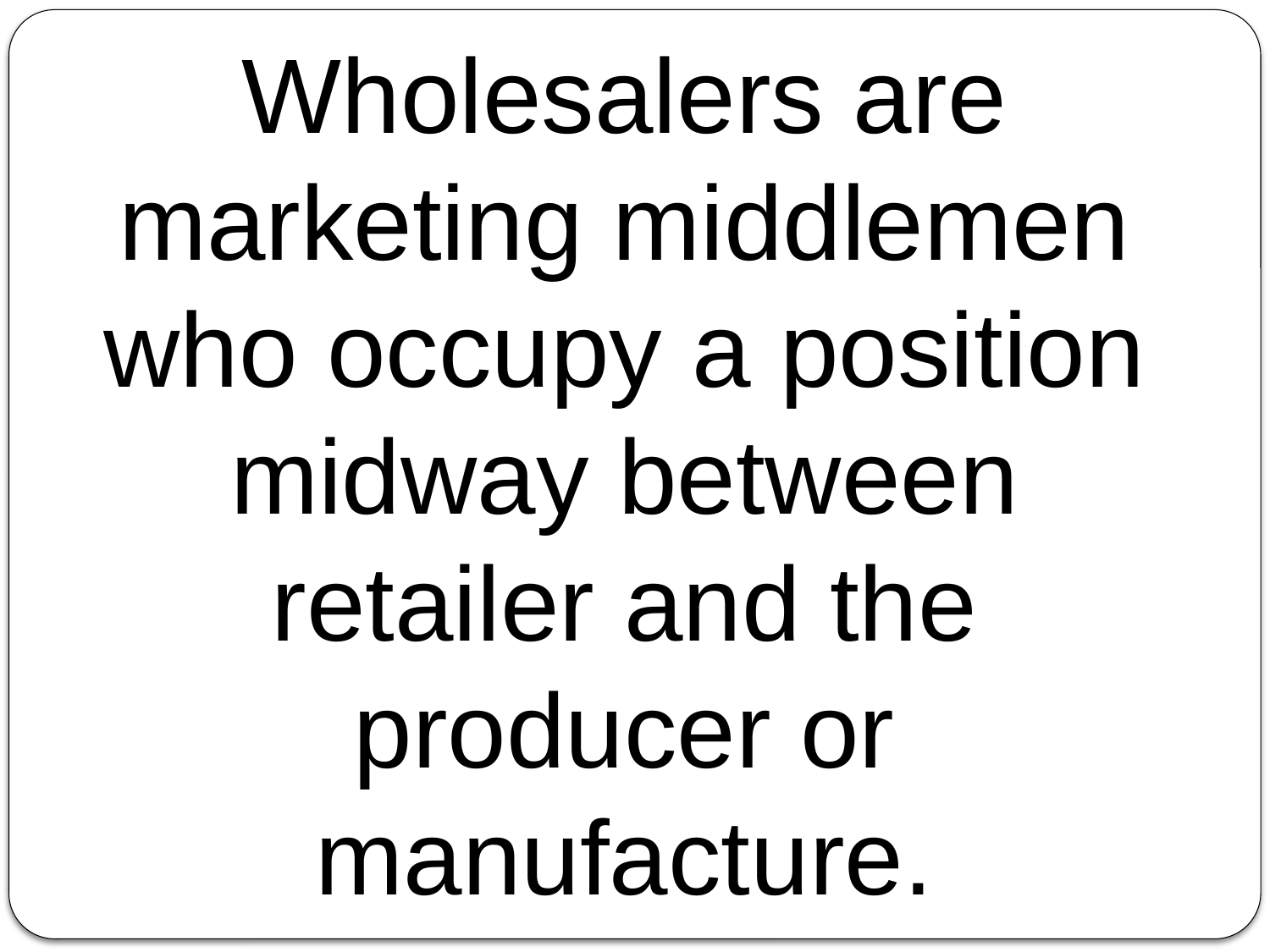

Wholesalers are marketing middlemen who occupy a position midway between retailer and the producer or manufacture.